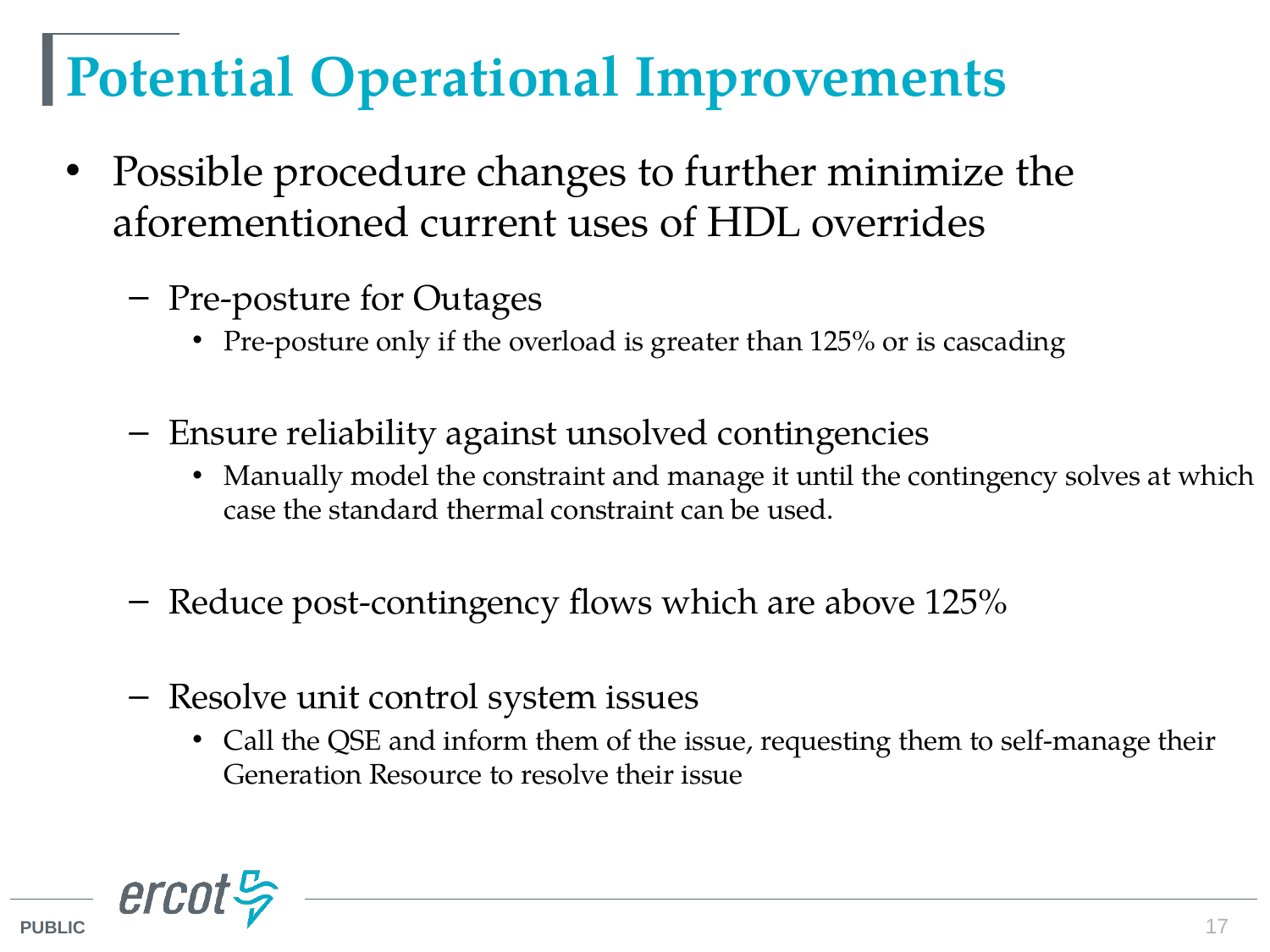

# Potential Operational Improvements
Possible procedure changes to further minimize the aforementioned current uses of HDL overrides

Pre-posture for Outages
Pre-posture only if the overload is greater than 125% or is cascading

Ensure reliability against unsolved contingencies
Manually model the constraint and manage it until the contingency solves at which case the standard thermal constraint can be used.

Reduce post-contingency flows which are above 125%

Resolve unit control system issues
Call the QSE and inform them of the issue, requesting them to self-manage their Generation Resource to resolve their issue
17